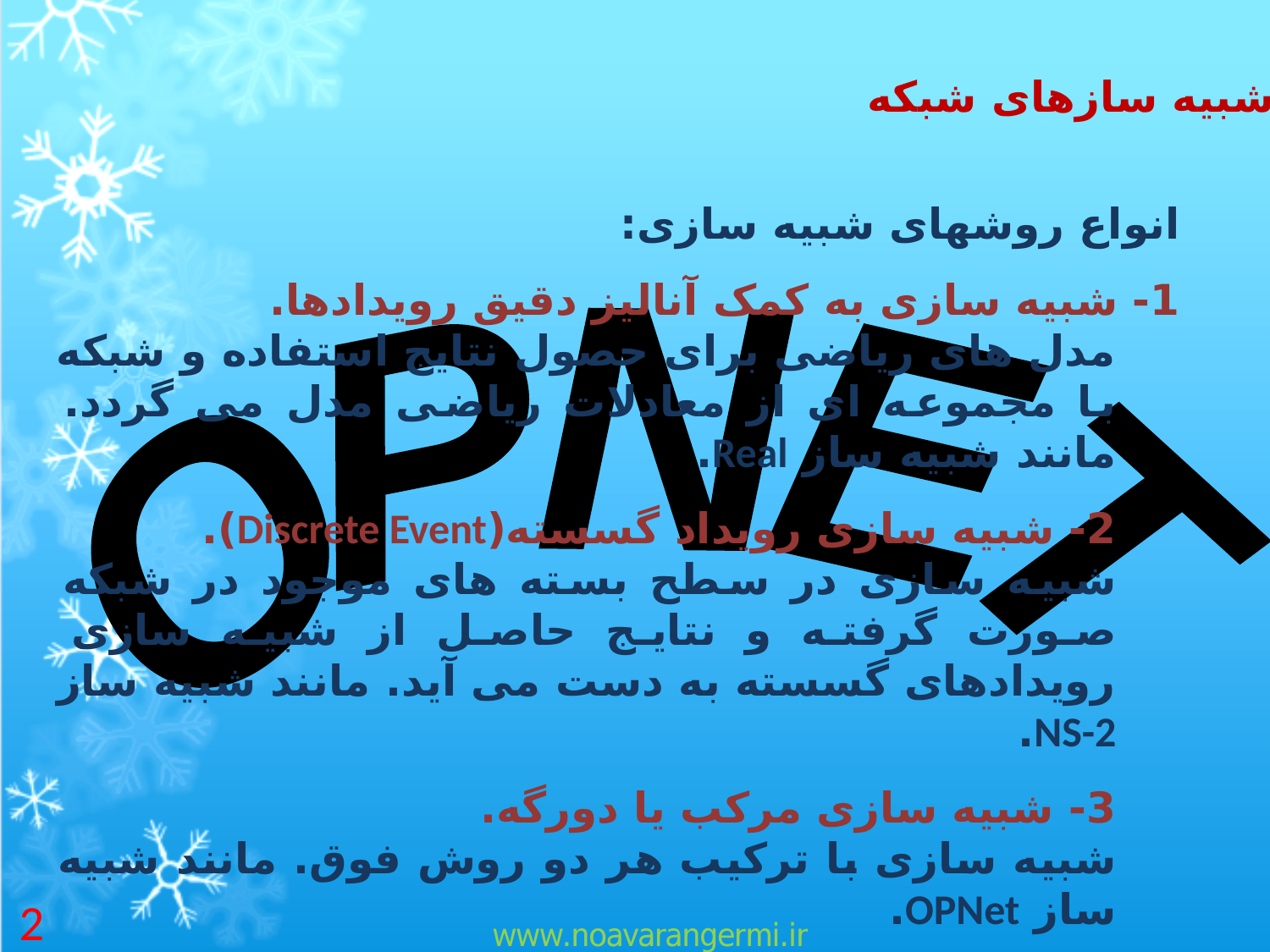

شبیه سازهای شبکه
انواع روشهای شبیه سازی:

1- شبیه سازی به کمک آنالیز دقیق رویدادها.
مدل های ریاضی برای حصول نتایج استفاده و شبکه با مجموعه ای از معادلات ریاضی مدل می گردد. مانند شبیه ساز Real.

2- شبیه سازی رویداد گسسته(Discrete Event).
شبیه سازی در سطح بسته های موجود در شبکه صورت گرفته و نتایج حاصل از شبیه سازی رویدادهای گسسته به دست می آید. مانند شبیه ساز NS-2.

3- شبیه سازی مرکب یا دورگه.
شبیه سازی با ترکیب هر دو روش فوق. مانند شبیه ساز OPNet.

OPNET
2
www.noavarangermi.ir